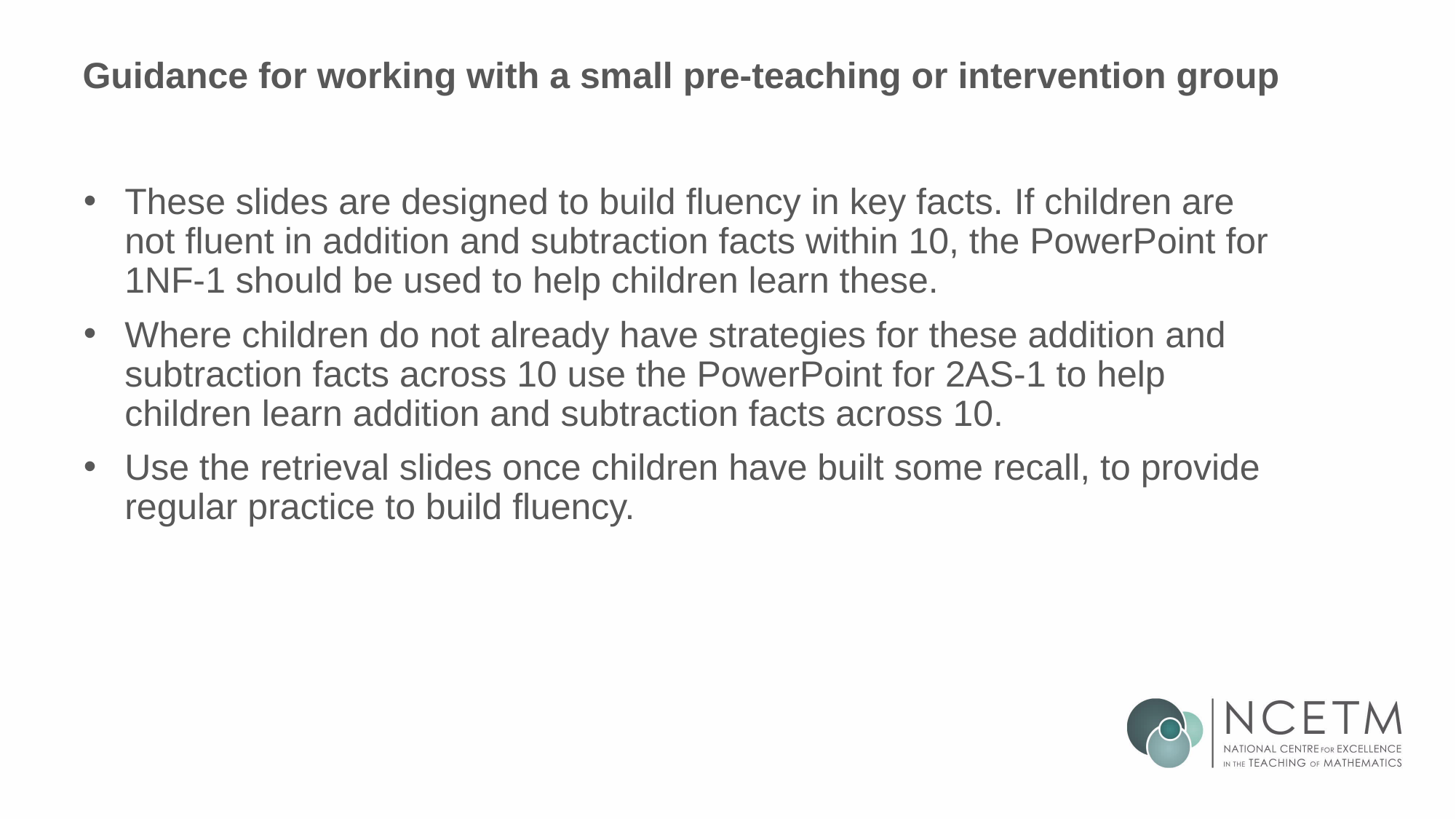

# Guidance for working with a small pre-teaching or intervention group
These slides are designed to build fluency in key facts. If children are not fluent in addition and subtraction facts within 10, the PowerPoint for 1NF-1 should be used to help children learn these.
Where children do not already have strategies for these addition and subtraction facts across 10 use the PowerPoint for 2AS-1 to help children learn addition and subtraction facts across 10.
Use the retrieval slides once children have built some recall, to provide regular practice to build fluency.